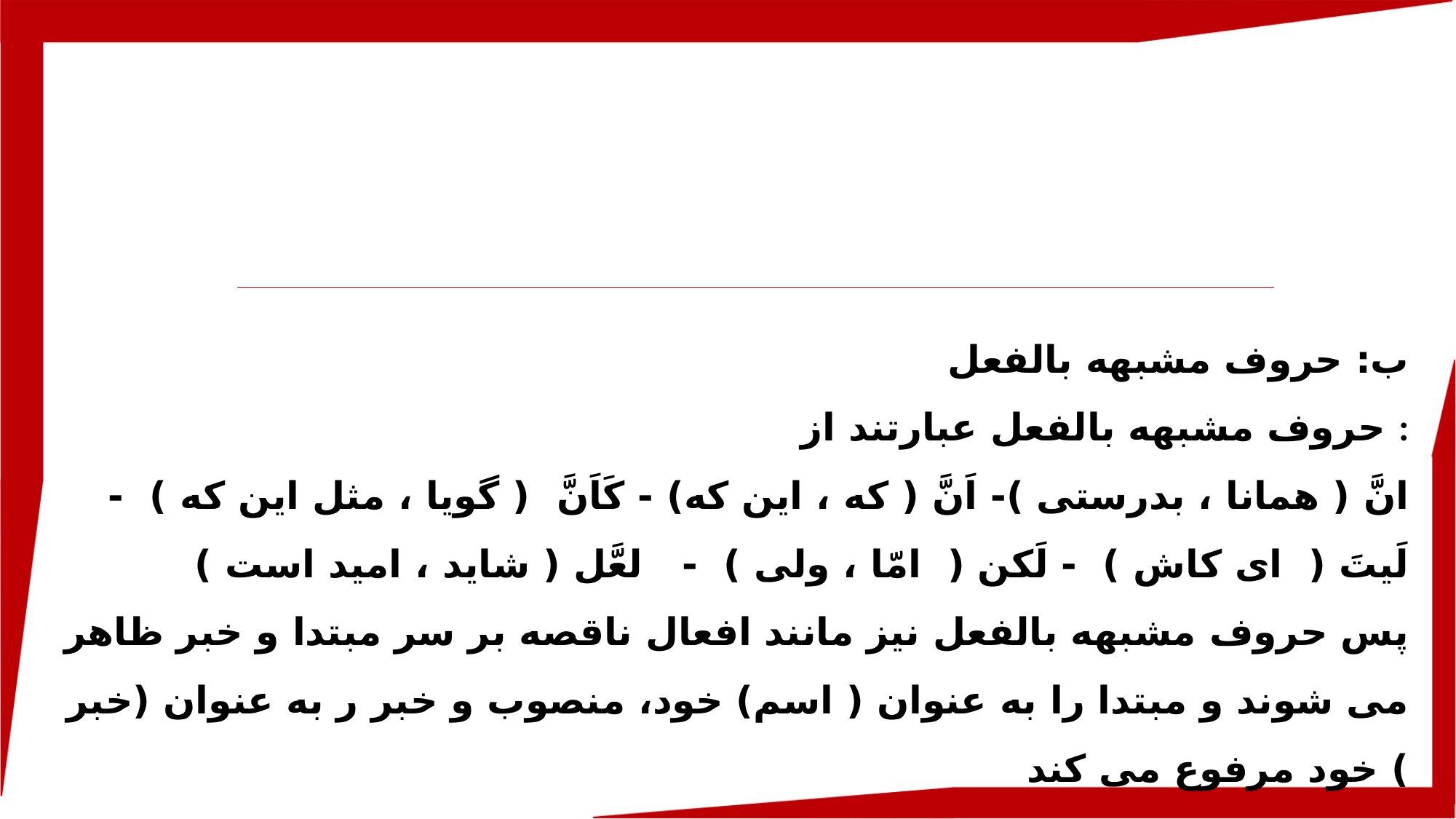

ب: حروف مشبهه بالفعل
حروف مشبهه بالفعل عبارتند از :
انَّ ( همانا ، بدرستی )- اَنَّ ( که ، این که) - کَاَنَّ  ( گویا ، مثل این که )  -  لَیتَ (  ای کاش )  - لَکن (  امّا ، ولی )  -   لعَّل ( شاید ، امید است )
پس حروف مشبهه بالفعل نیز مانند افعال ناقصه بر سر مبتدا و خبر ظاهر می شوند و مبتدا را به عنوان ( اسم) خود، منصوب و خبر ر به عنوان (خبر ) خود مرفوع می کند